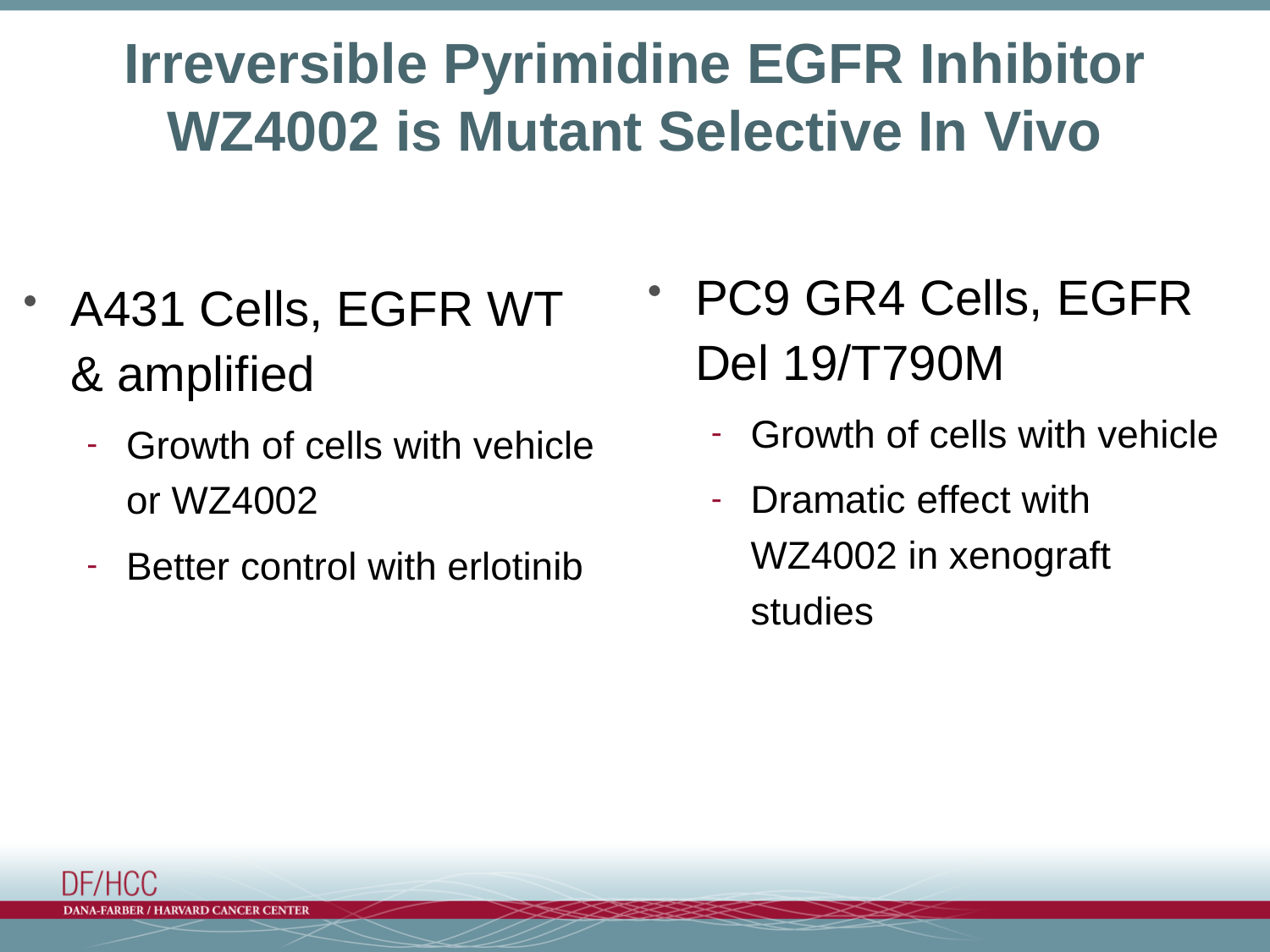

Irreversible Pyrimidine EGFR Inhibitor WZ4002 is Mutant Selective In Vivo
PC9 GR4 Cells, EGFR Del 19/T790M
Growth of cells with vehicle
Dramatic effect with WZ4002 in xenograft studies
A431 Cells, EGFR WT
& amplified
Growth of cells with vehicle or WZ4002
Better control with erlotinib